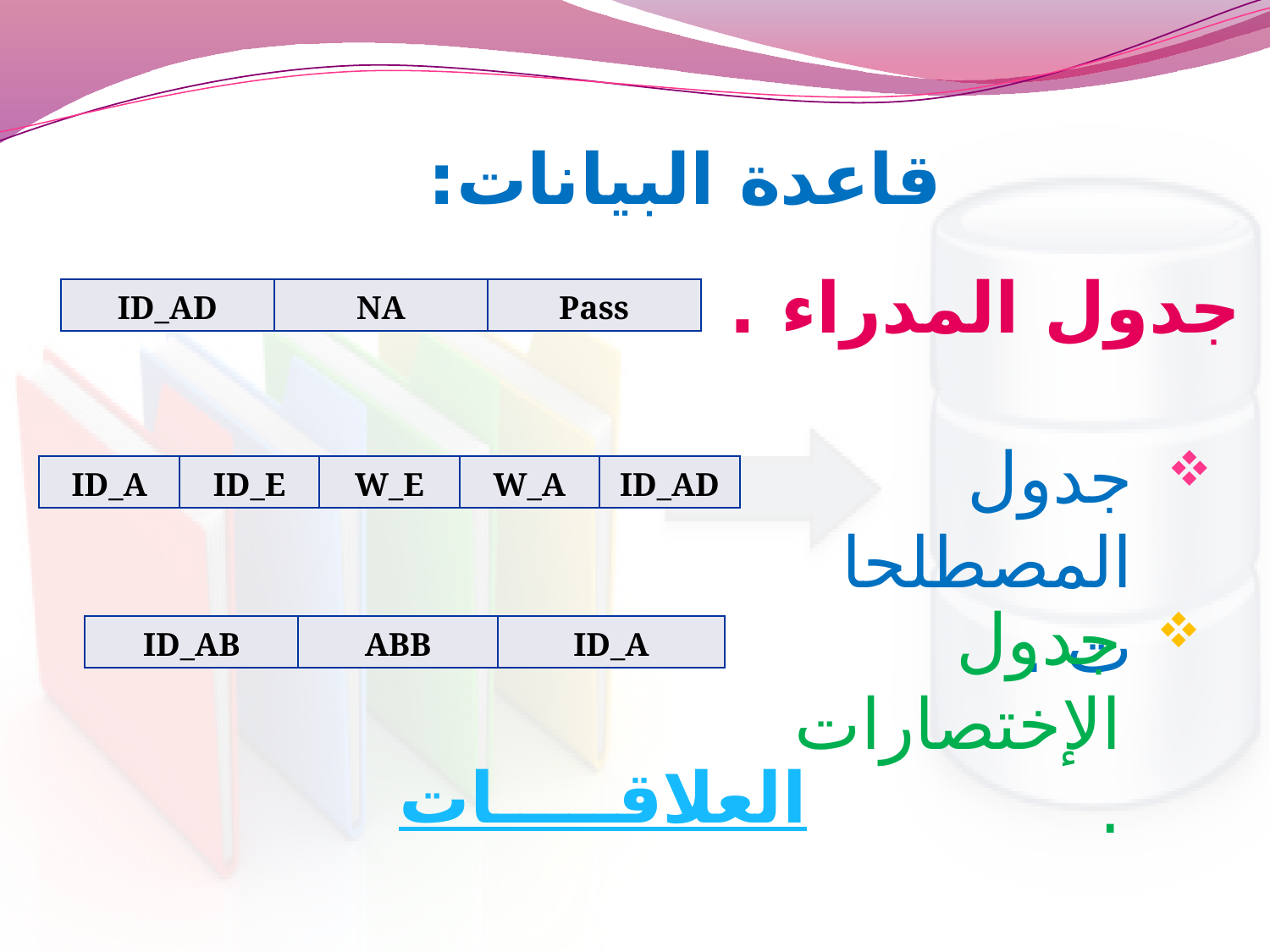

قاعدة البيانات:
 جدول المدراء .
| ID\_AD | NA | Pass |
| --- | --- | --- |
جدول المصطلحات .
| ID\_A | ID\_E | W\_E | W\_A | ID\_AD |
| --- | --- | --- | --- | --- |
جدول الإختصارات .
| ID\_AB | ABB | ID\_A |
| --- | --- | --- |
العلاقـــــات